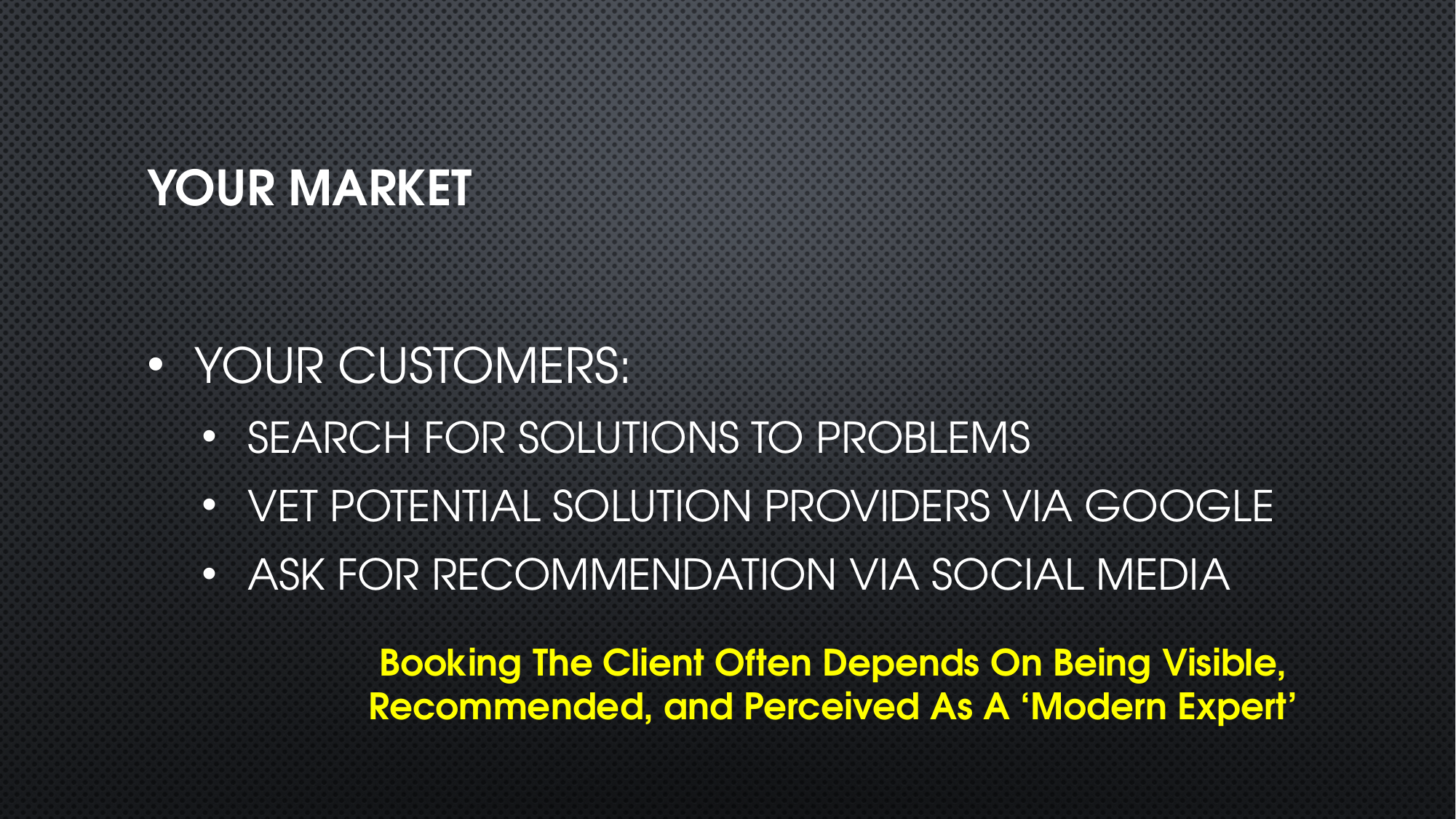

# Your Market
 Your Customers:
 Search For Solutions To Problems
 Vet Potential Solution Providers Via Google
 Ask For Recommendation Via Social Media

Booking The Client Often Depends On Being Visible, Recommended, and Perceived As A ‘Modern Expert’